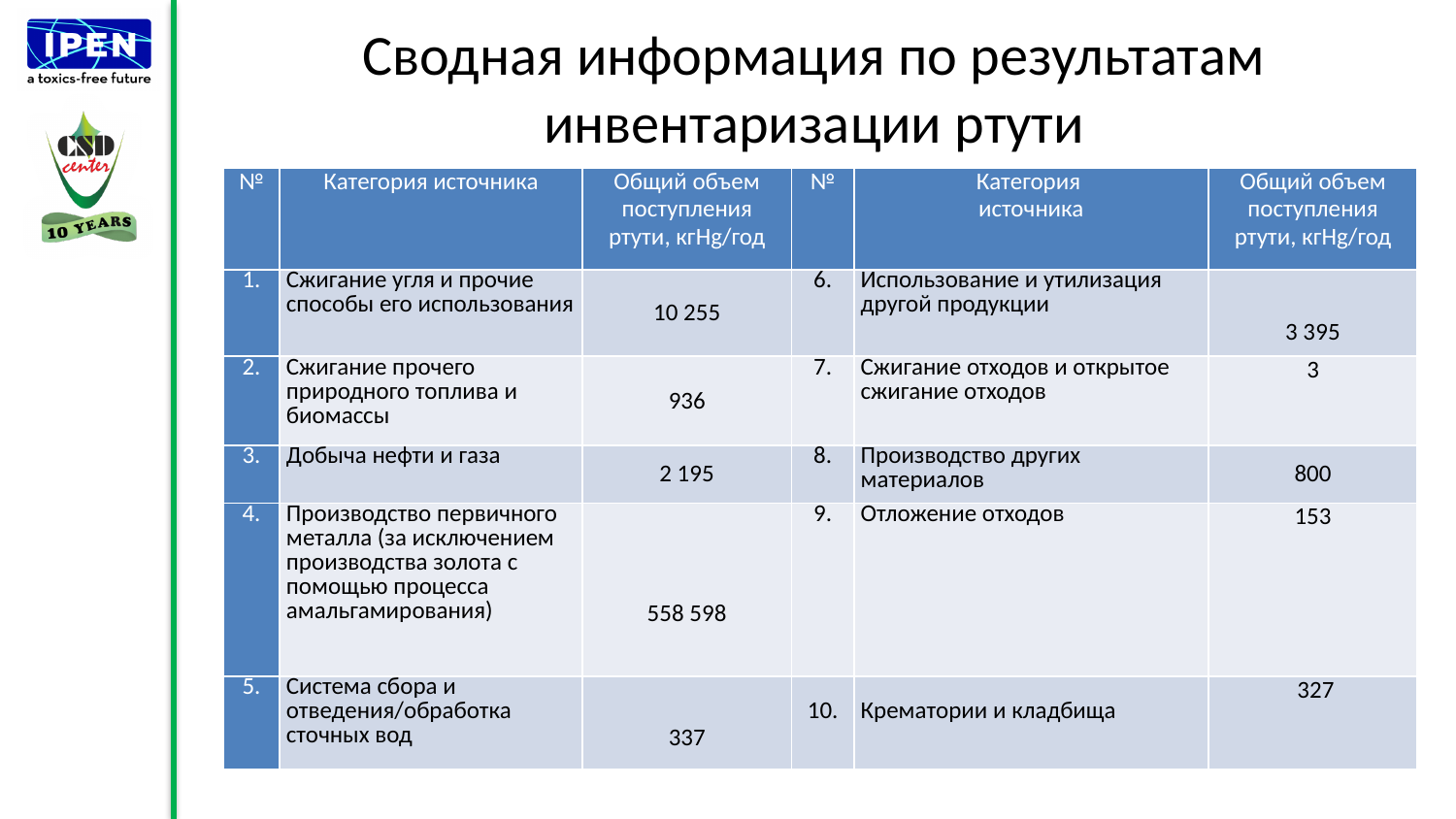

# Сводная информация по результатам инвентаризации ртути
| № | Категория источника | Общий объем поступления ртути, кгHg/год | № | Категория источника | Общий объем поступления ртути, кгHg/год |
| --- | --- | --- | --- | --- | --- |
| 1. | Сжигание угля и прочие способы его использования | 10 255 | 6. | Использование и утилизация другой продукции | 3 395 |
| 2. | Сжигание прочего природного топлива и биомассы | 936 | 7. | Сжигание отходов и открытое сжигание отходов | 3 |
| 3. | Добыча нефти и газа | 2 195 | 8. | Производство других материалов | 800 |
| 4. | Производство первичного металла (за исключением производства золота с помощью процесса амальгамирования) | 558 598 | 9. | Отложение отходов | 153 |
| 5. | Система сбора и отведения/обработка сточных вод | 337 | 10. | Крематории и кладбища | 327 |